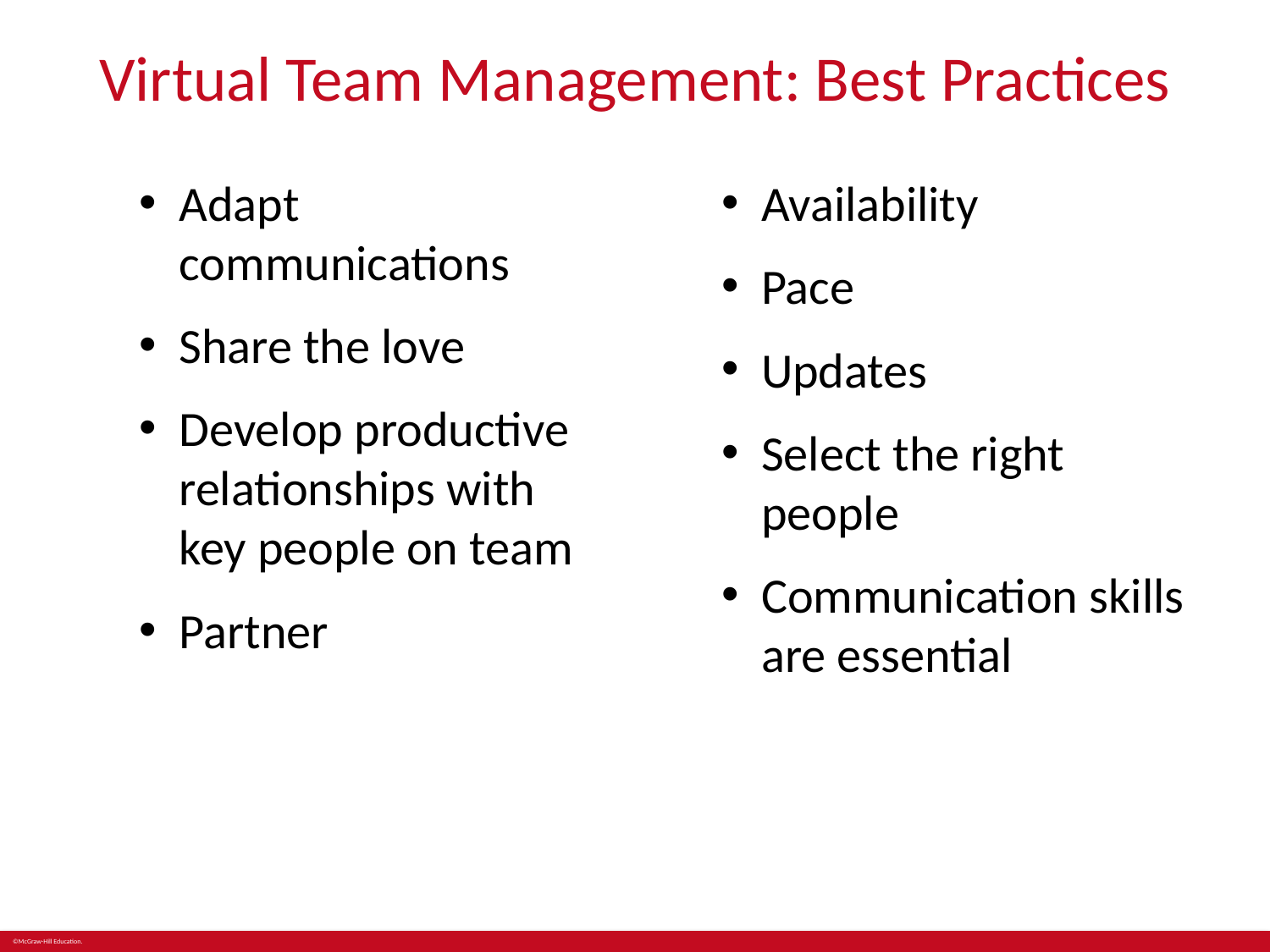

# Virtual Team Management: Best Practices
Adapt communications
Share the love
Develop productive relationships with key people on team
Partner

Availability
Pace
Updates
Select the right people
Communication skills are essential